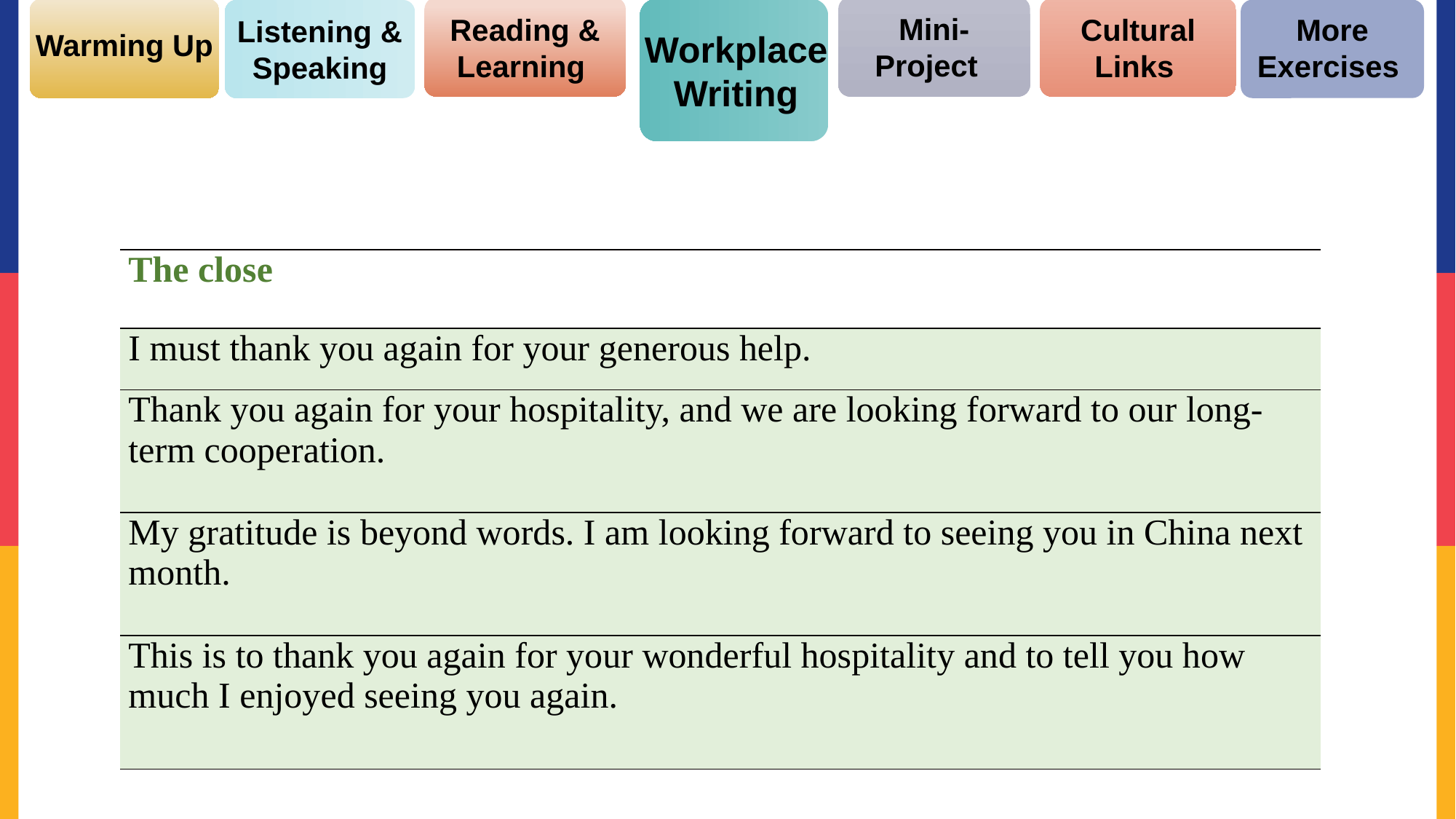

Mini-Project
Cultural Links
Reading & Learning
More Exercises
Listening & Speaking
Warming Up
Workplace Writing
| The close |
| --- |
| I must thank you again for your generous help. |
| Thank you again for your hospitality, and we are looking forward to our long-term cooperation. |
| My gratitude is beyond words. I am looking forward to seeing you in China next month. |
| This is to thank you again for your wonderful hospitality and to tell you how much I enjoyed seeing you again. |